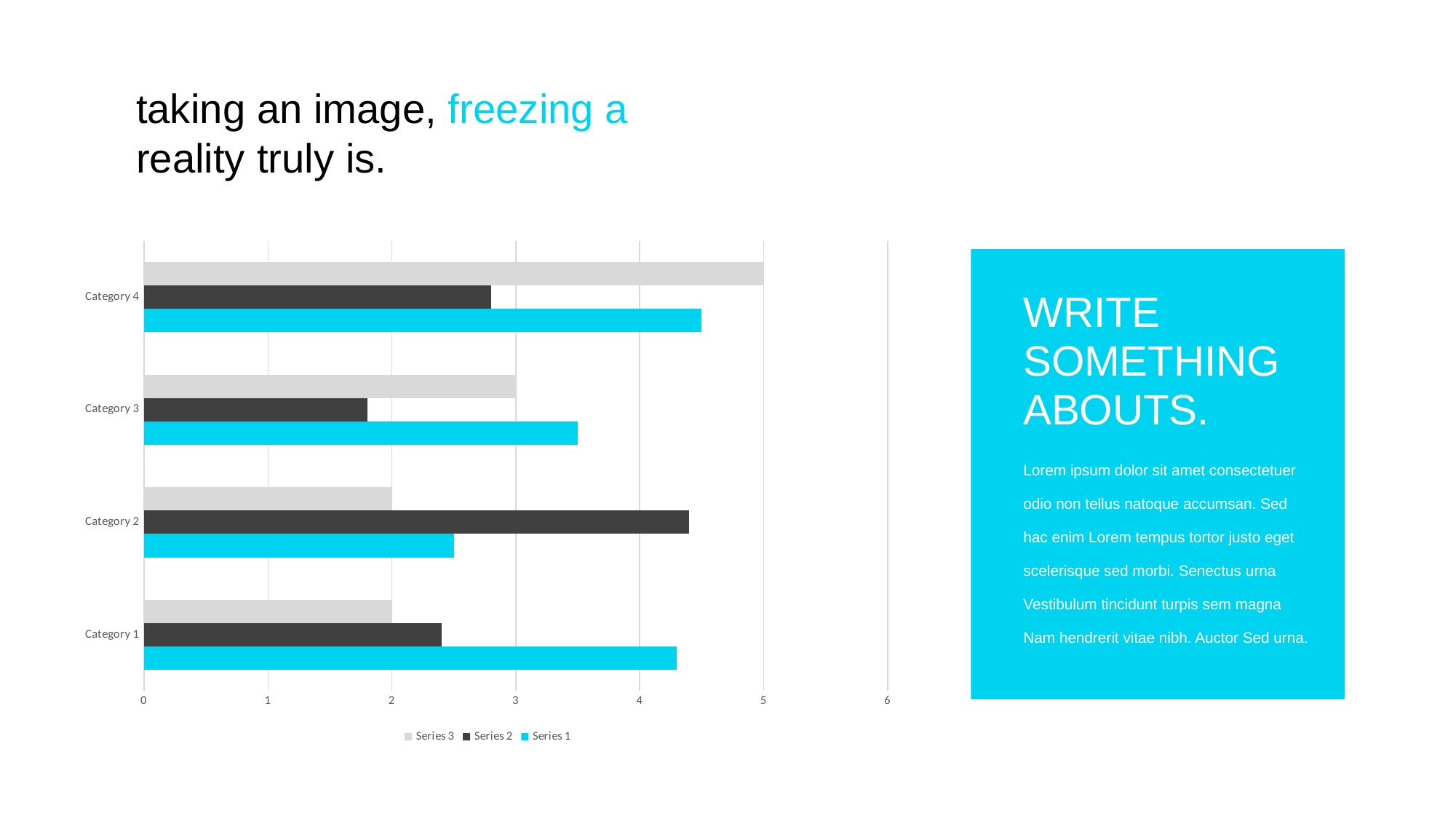

taking an image, freezing a
reality truly is.

### Chart

| Category | Series 1 | Series 2 | Series 3 |
|---|---|---|---|
| Category 1 | 4.3 | 2.4 | 2.0 |
| Category 2 | 2.5 | 4.4 | 2.0 |
| Category 3 | 3.5 | 1.8 | 3.0 |
| Category 4 | 4.5 | 2.8 | 5.0 |
WRITE
SOMETHING ABOUTS.
Lorem ipsum dolor sit amet consectetuer odio non tellus natoque accumsan. Sed hac enim Lorem tempus tortor justo eget scelerisque sed morbi. Senectus urna Vestibulum tincidunt turpis sem magna Nam hendrerit vitae nibh. Auctor Sed urna.